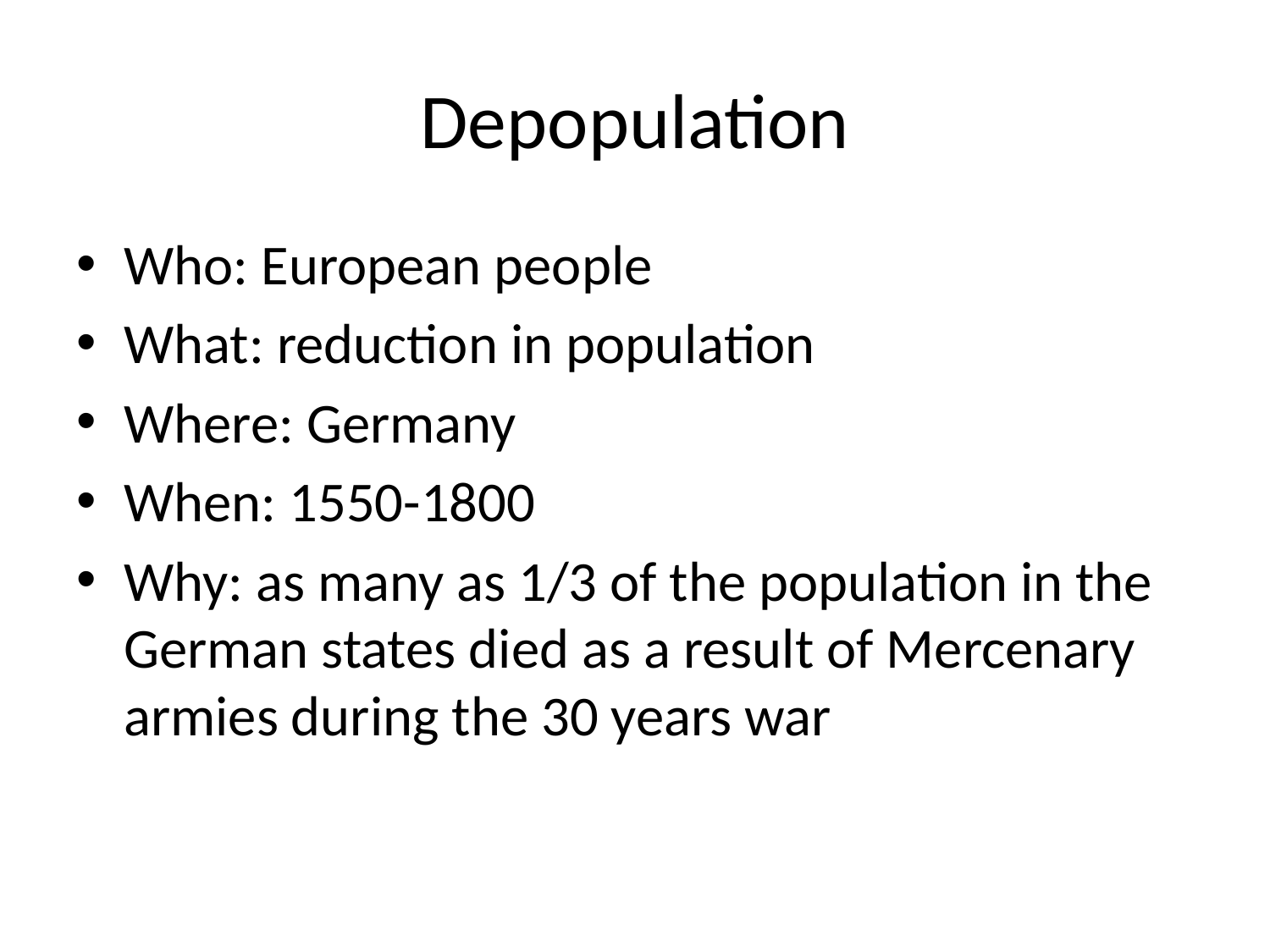

# Depopulation
Who: European people
What: reduction in population
Where: Germany
When: 1550-1800
Why: as many as 1/3 of the population in the German states died as a result of Mercenary armies during the 30 years war